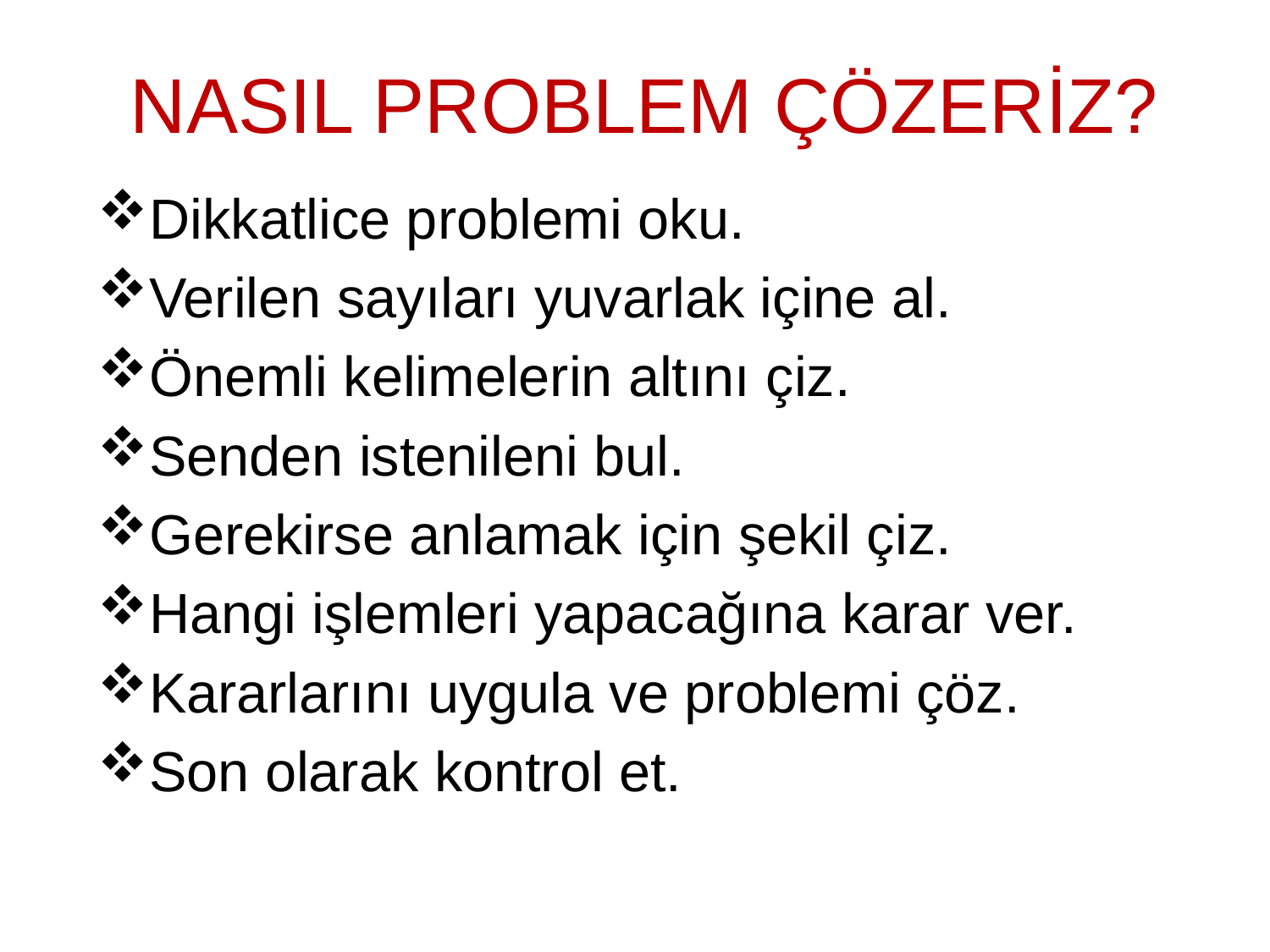

# NASIL PROBLEM ÇÖZERİZ?
Dikkatlice problemi oku.
Verilen sayıları yuvarlak içine al.
Önemli kelimelerin altını çiz.
Senden istenileni bul.
Gerekirse anlamak için şekil çiz.
Hangi işlemleri yapacağına karar ver.
Kararlarını uygula ve problemi çöz.
Son olarak kontrol et.